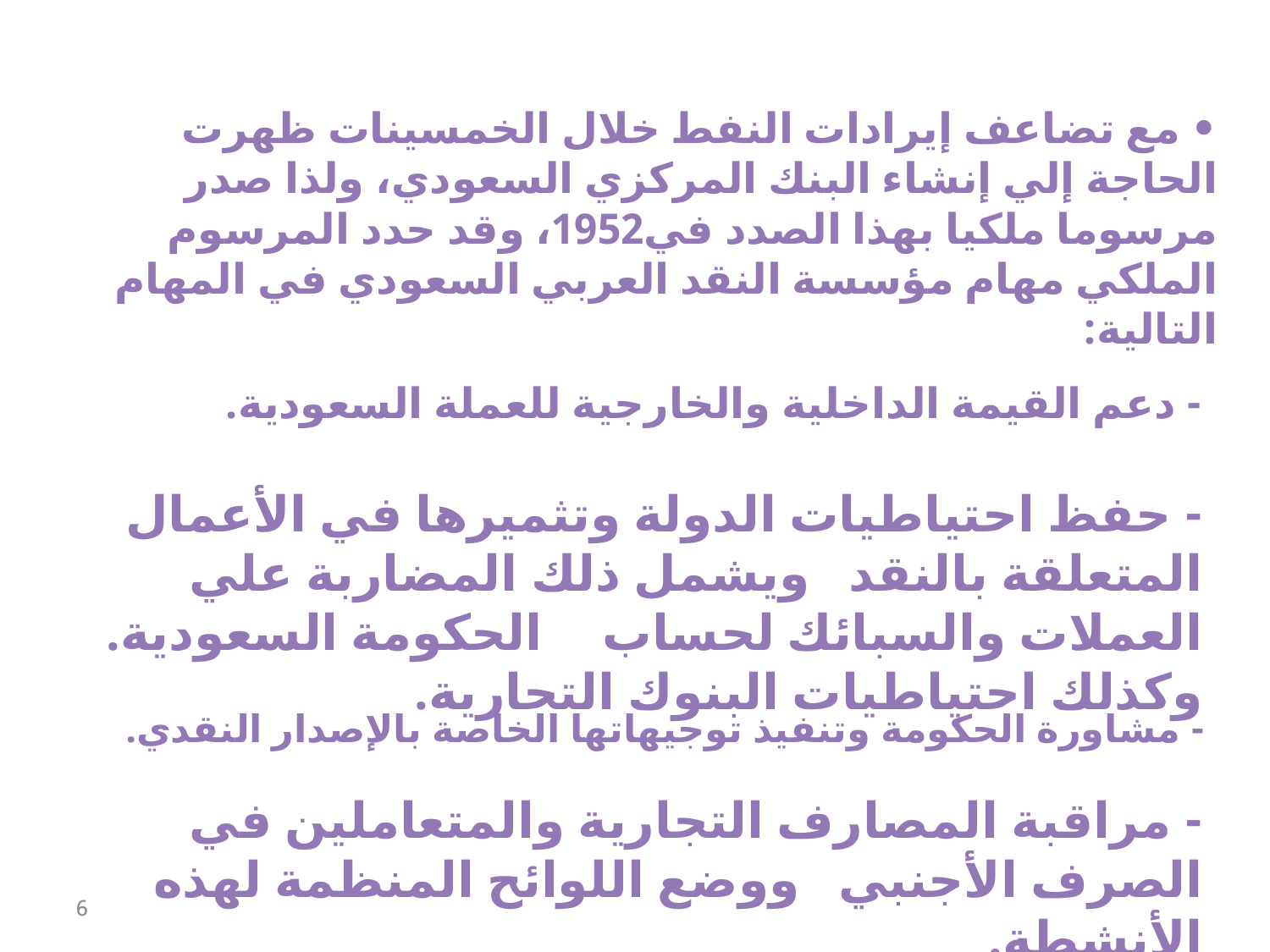

• 	مع تضاعف إيرادات النفط خلال الخمسينات ظهرت الحاجة إلي 	إنشاء 	البنك المركزي السعودي، ولذا صدر مرسوما ملكيا بهذا 	الصدد في1952، وقد حدد المرسوم الملكي مهام مؤسسة النقد 	العربي السعودي في المهام التالية:
	- دعم القيمة الداخلية والخارجية للعملة السعودية.
	- حفظ احتياطيات الدولة وتثميرها في الأعمال المتعلقة بالنقد 	  ويشمل ذلك المضاربة علي العملات والسبائك لحساب 		  الحكومة السعودية. وكذلك احتياطيات البنوك التجارية.
	- مشاورة الحكومة وتنفيذ توجيهاتها الخاصة بالإصدار النقدي.
	- مراقبة المصارف التجارية والمتعاملين في الصرف الأجنبي 	  ووضع اللوائح المنظمة لهذه الأنشطة.
6